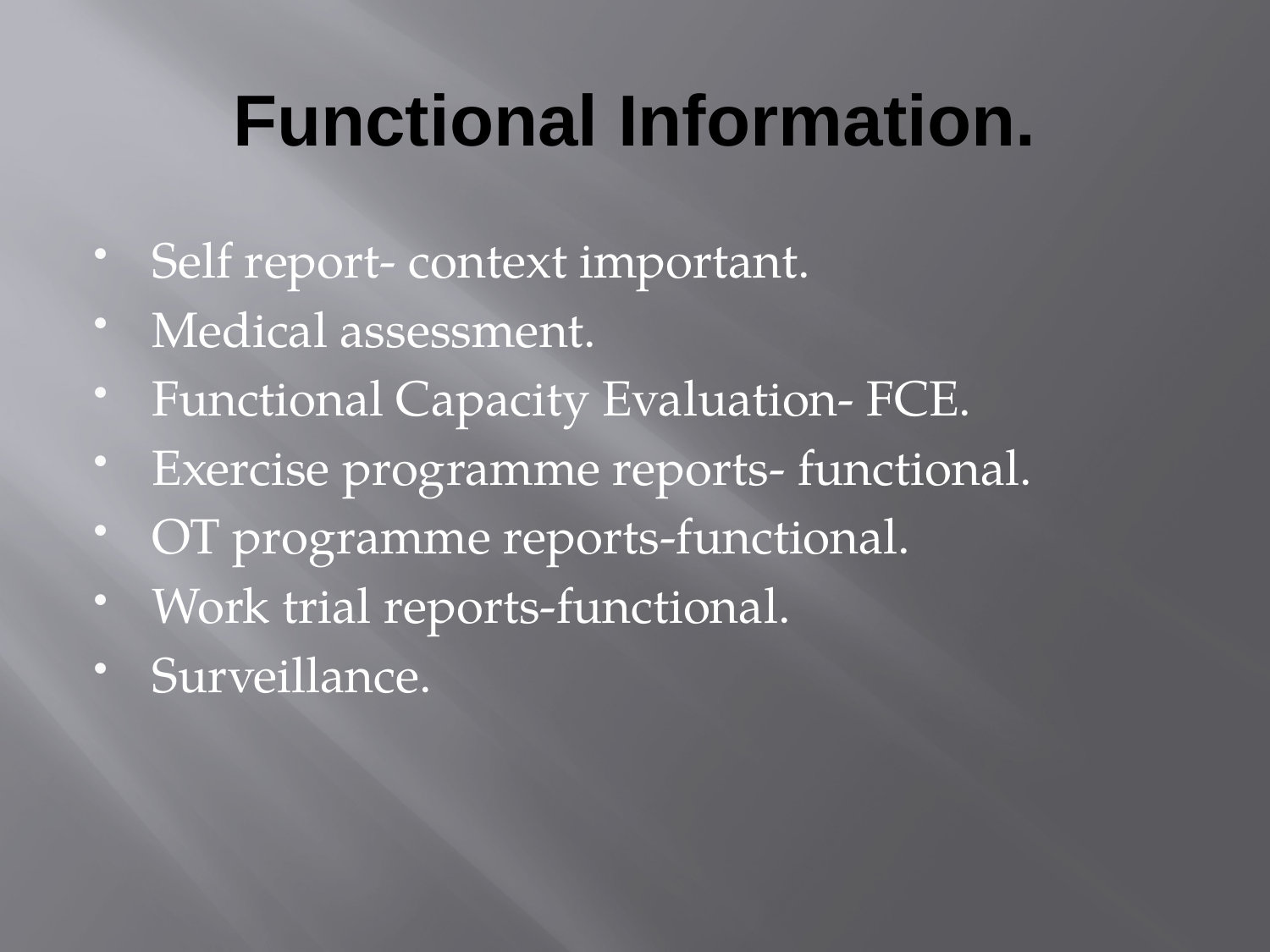

# Functional Information.
Self report- context important.
Medical assessment.
Functional Capacity Evaluation- FCE.
Exercise programme reports- functional.
OT programme reports-functional.
Work trial reports-functional.
Surveillance.